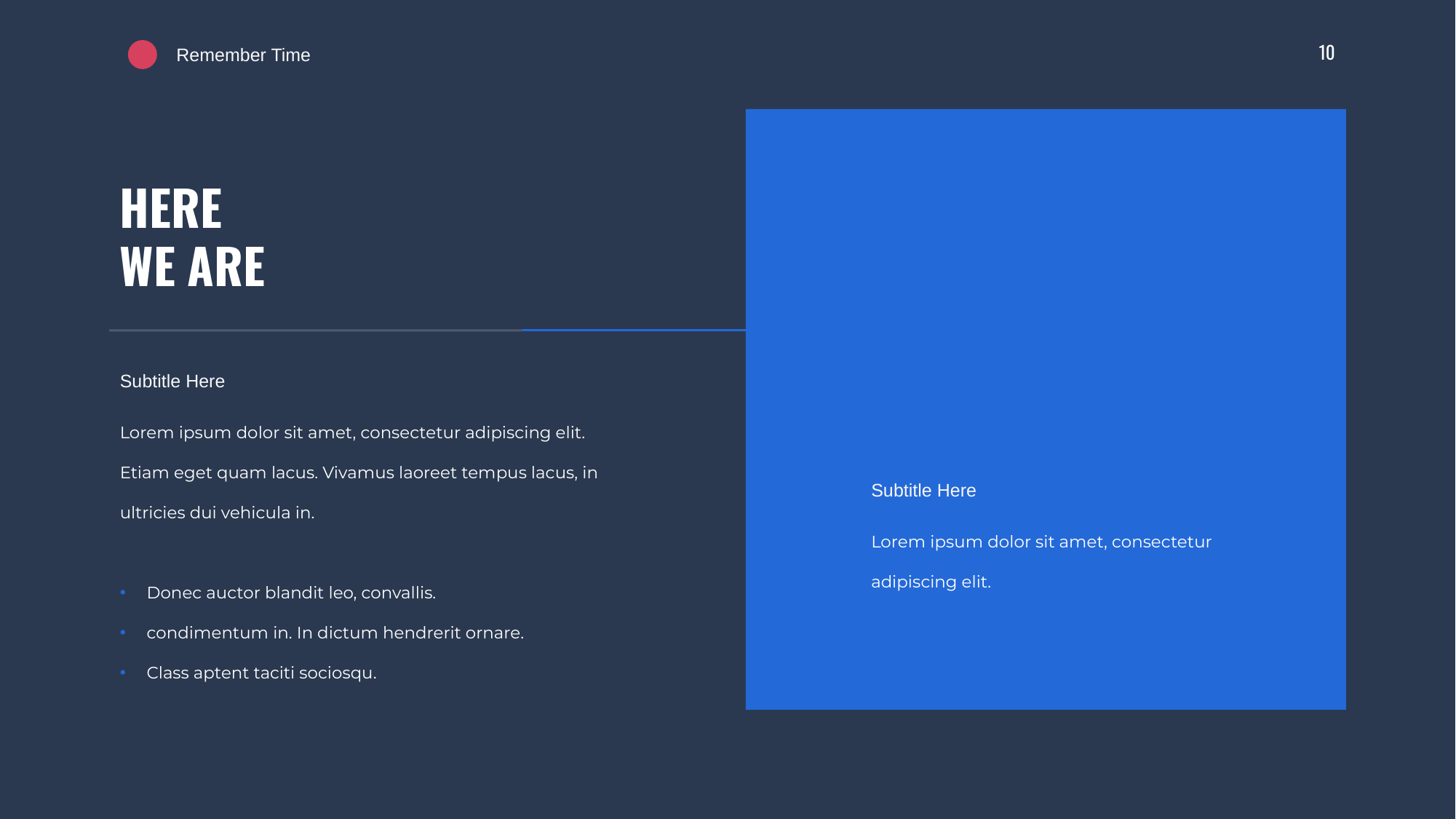

10
Remember Time

HERE
WE ARE

Subtitle Here
Lorem ipsum dolor sit amet, consectetur adipiscing elit. Etiam eget quam lacus. Vivamus laoreet tempus lacus, in ultricies dui vehicula in.

Donec auctor blandit leo, convallis.
condimentum in. In dictum hendrerit ornare.
Class aptent taciti sociosqu.
Subtitle Here
Lorem ipsum dolor sit amet, consectetur adipiscing elit.